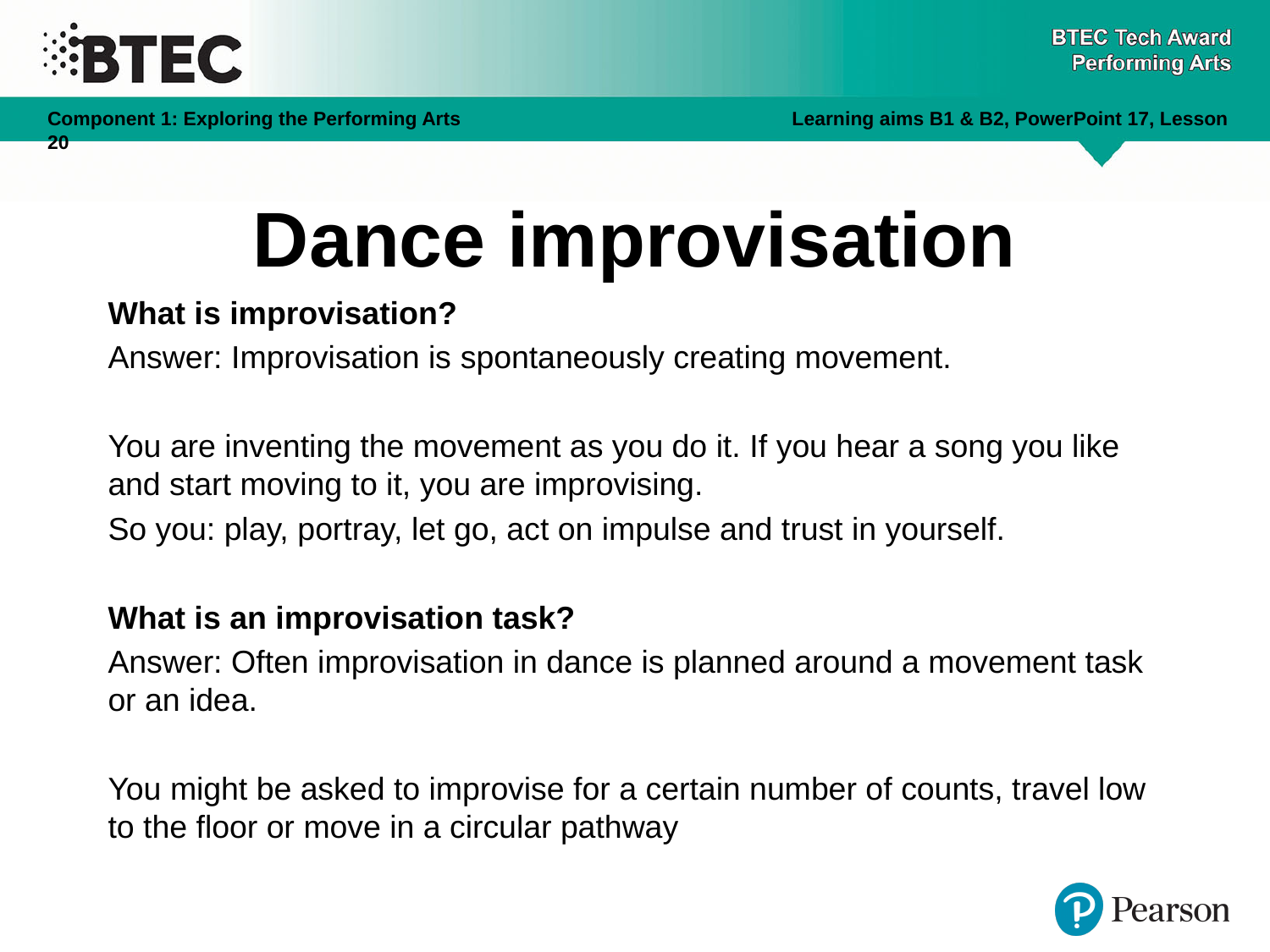

# Dance improvisation
What is improvisation?
Answer: Improvisation is spontaneously creating movement.

You are inventing the movement as you do it. If you hear a song you like and start moving to it, you are improvising.
So you: play, portray, let go, act on impulse and trust in yourself.

What is an improvisation task?
Answer: Often improvisation in dance is planned around a movement task or an idea.

You might be asked to improvise for a certain number of counts, travel low to the floor or move in a circular pathway